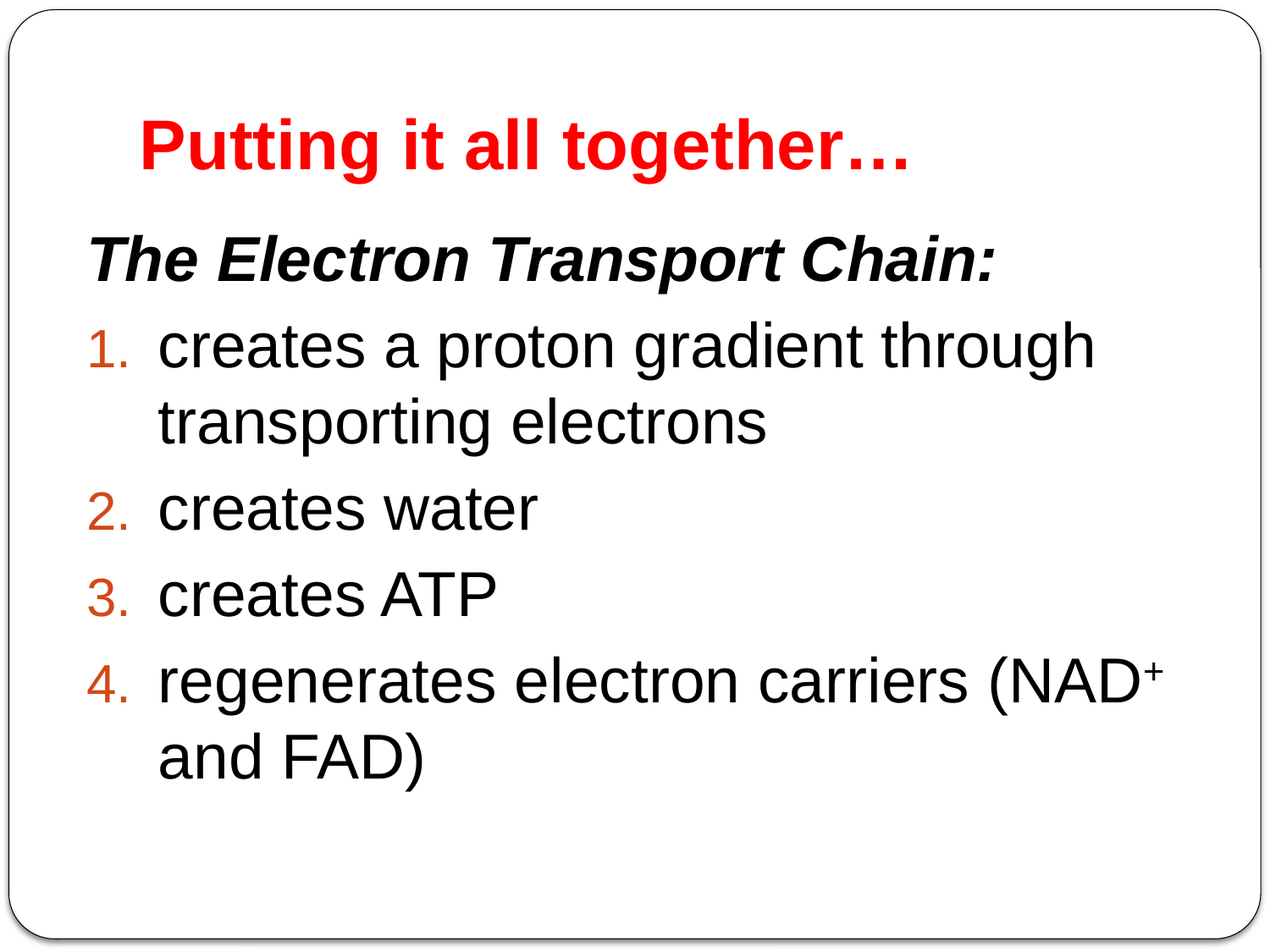

# Putting it all together…
The Electron Transport Chain:
creates a proton gradient through transporting electrons
creates water
creates ATP
regenerates electron carriers (NAD+ and FAD)